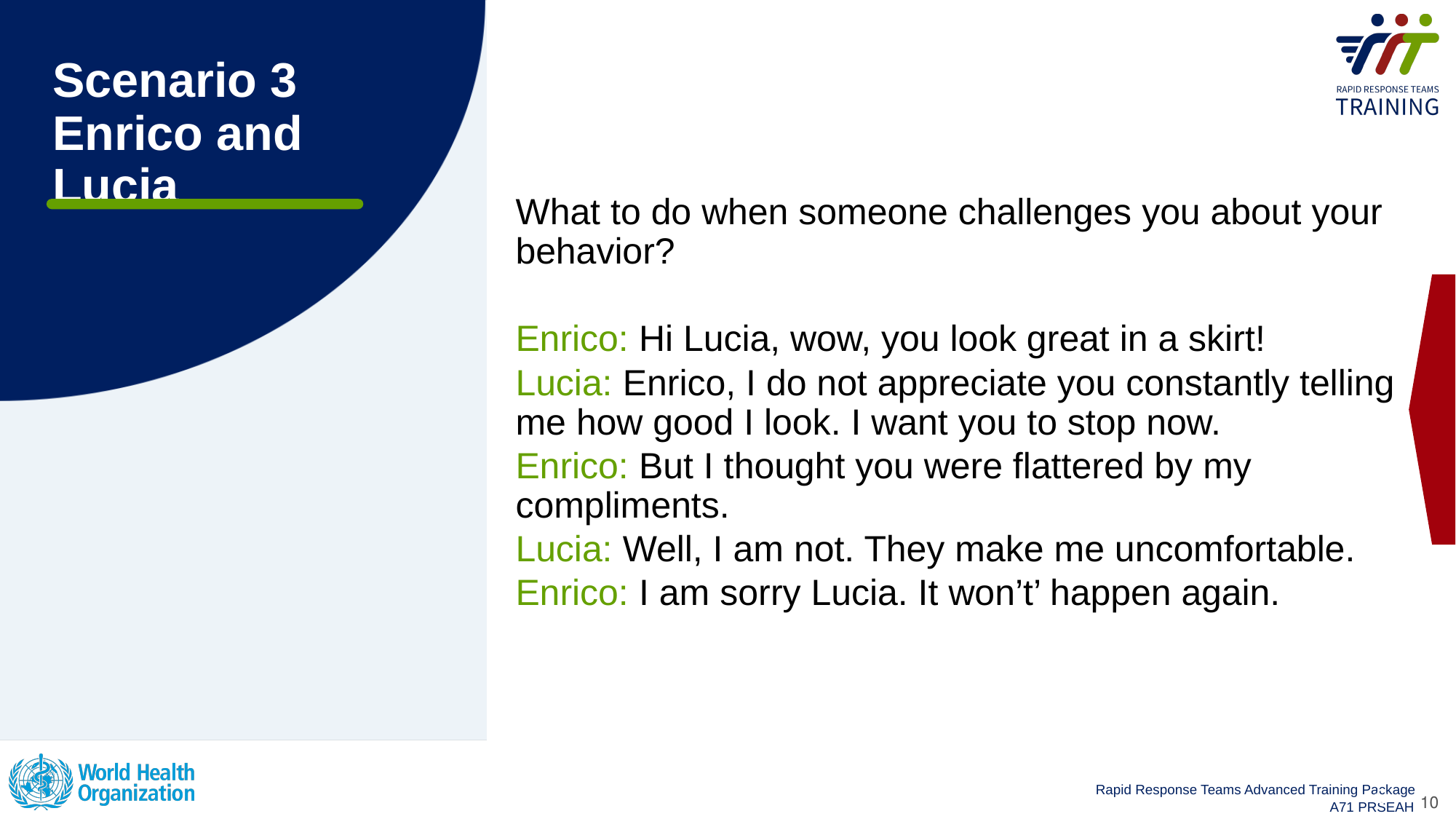

Scenario 3  Enrico and Lucia
What to do when someone challenges you about your behavior?

Enrico: Hi Lucia, wow, you look great in a skirt!
Lucia: Enrico, I do not appreciate you constantly telling me how good I look. I want you to stop now.
Enrico: But I thought you were flattered by my compliments.
Lucia: Well, I am not. They make me uncomfortable.
Enrico: I am sorry Lucia. It won’t’ happen again.

10